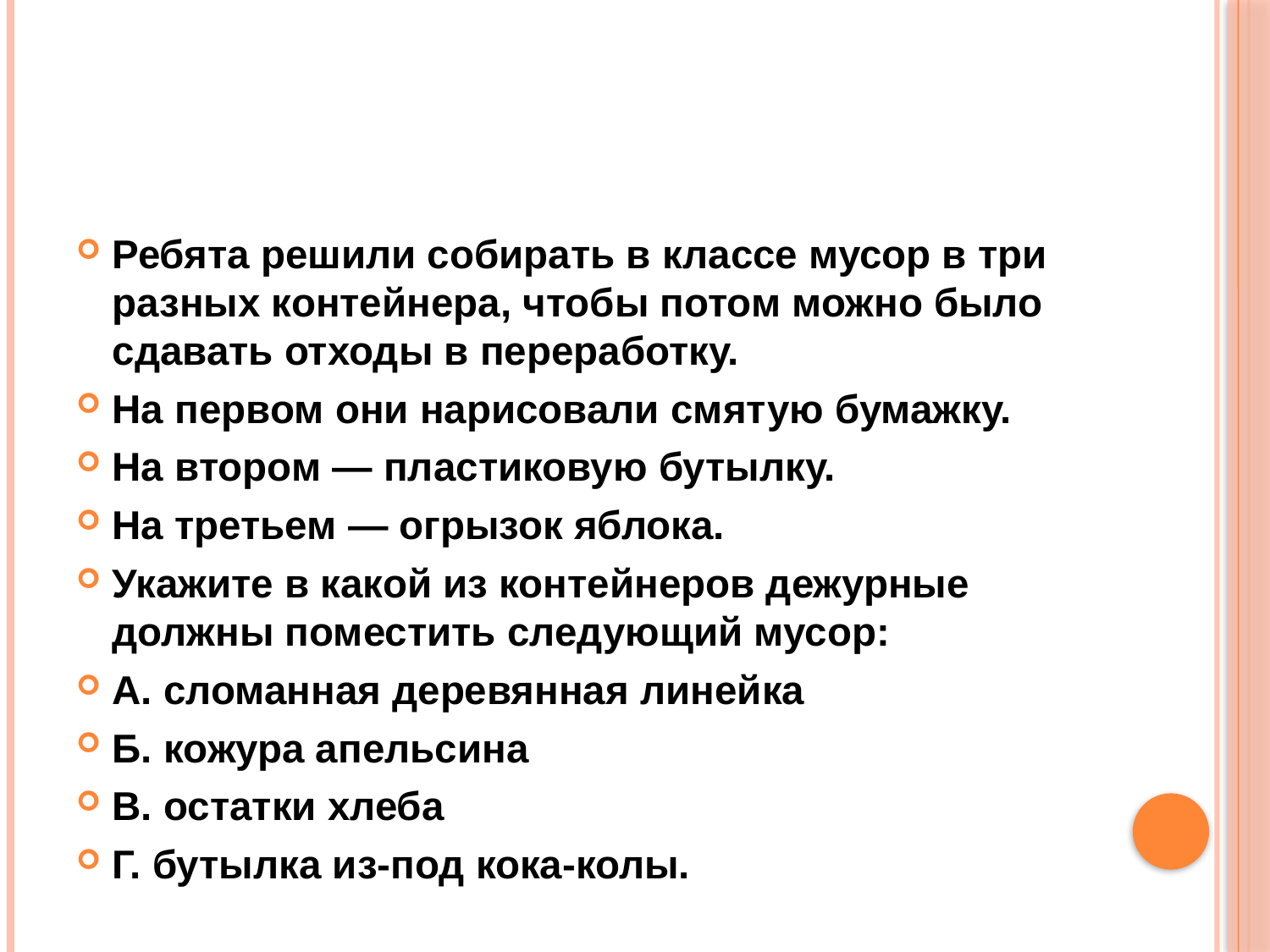

Ребята решили собирать в классе мусор в три разных контейнера, чтобы потом можно было сдавать отходы в переработку.
На первом они нарисовали смятую бумажку.
На втором — пластиковую бутылку.
На третьем — огрызок яблока.
Укажите в какой из контейнеров дежурные должны поместить следующий мусор:
А. сломанная деревянная линейка
Б. кожура апельсина
В. остатки хлеба
Г. бутылка из-под кока-колы.